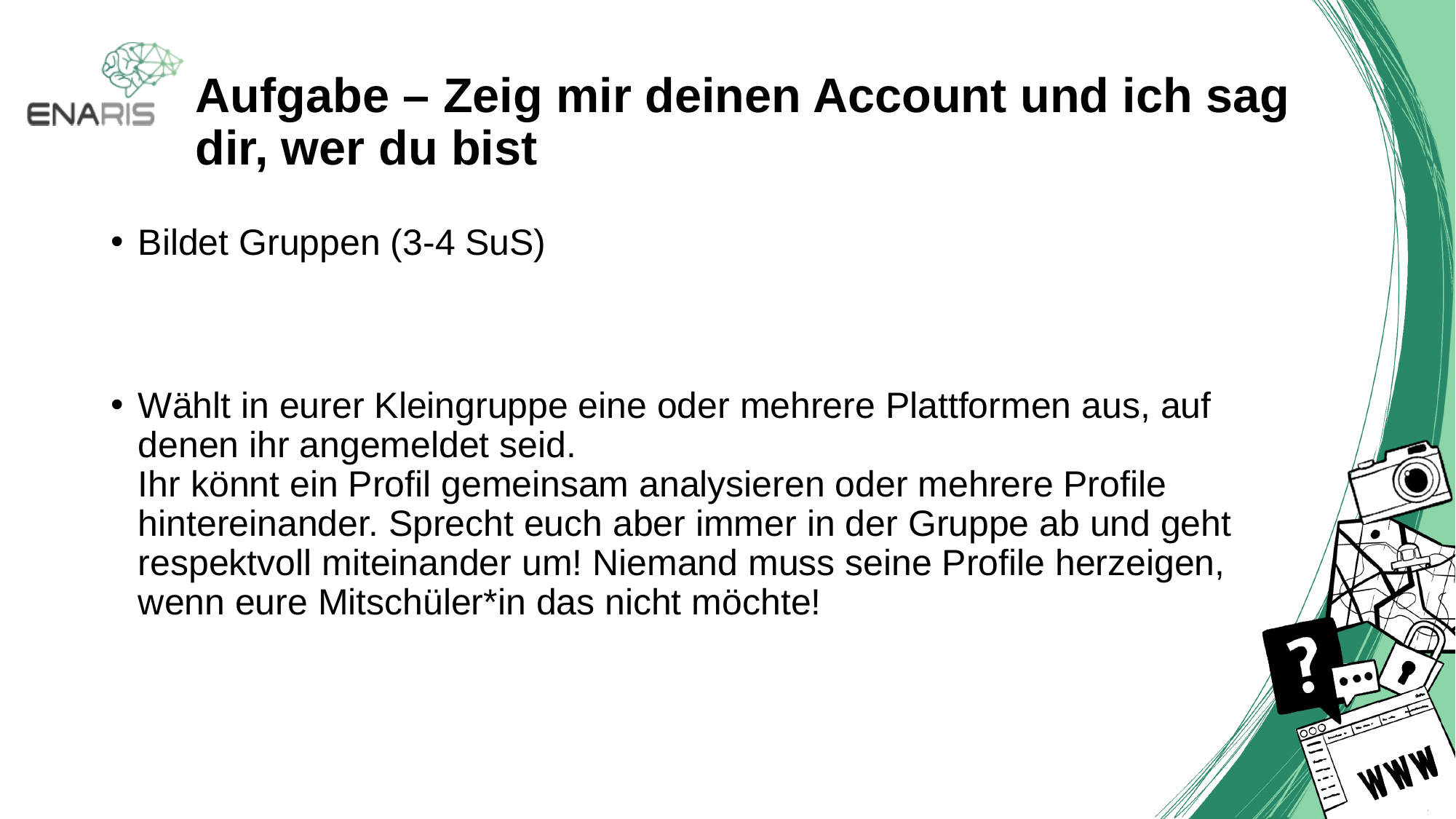

# Aufgabe – Zeig mir deinen Account und ich sag dir, wer du bist
Bildet Gruppen (3-4 SuS)

Wählt in eurer Kleingruppe eine oder mehrere Plattformen aus, auf denen ihr angemeldet seid.
Ihr könnt ein Profil gemeinsam analysieren oder mehrere Profile hintereinander. Sprecht euch aber immer in der Gruppe ab und geht respektvoll miteinander um! Niemand muss seine Profile herzeigen, wenn eure Mitschüler*in das nicht möchte!